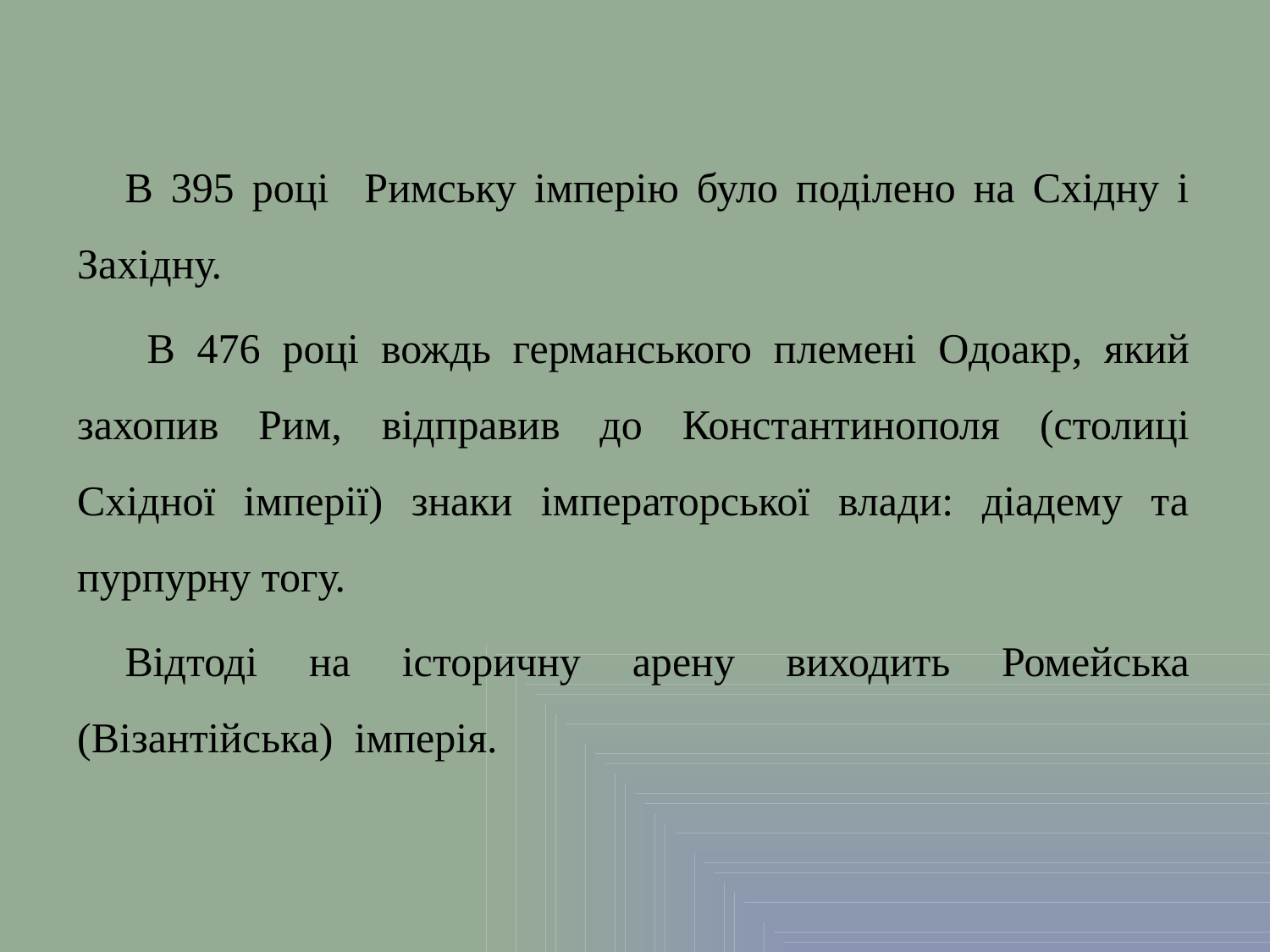

В 395 році  Римську імперію було поділено на Східну і Західну.
 В 476 році вождь германського племені Одоакр, який захопив Рим, відправив до Константинополя (столиці Східної імперії) знаки імператорської влади: діадему та пурпурну тогу.
Відтоді на історичну арену виходить Ромейська (Візантійська)  імперія.